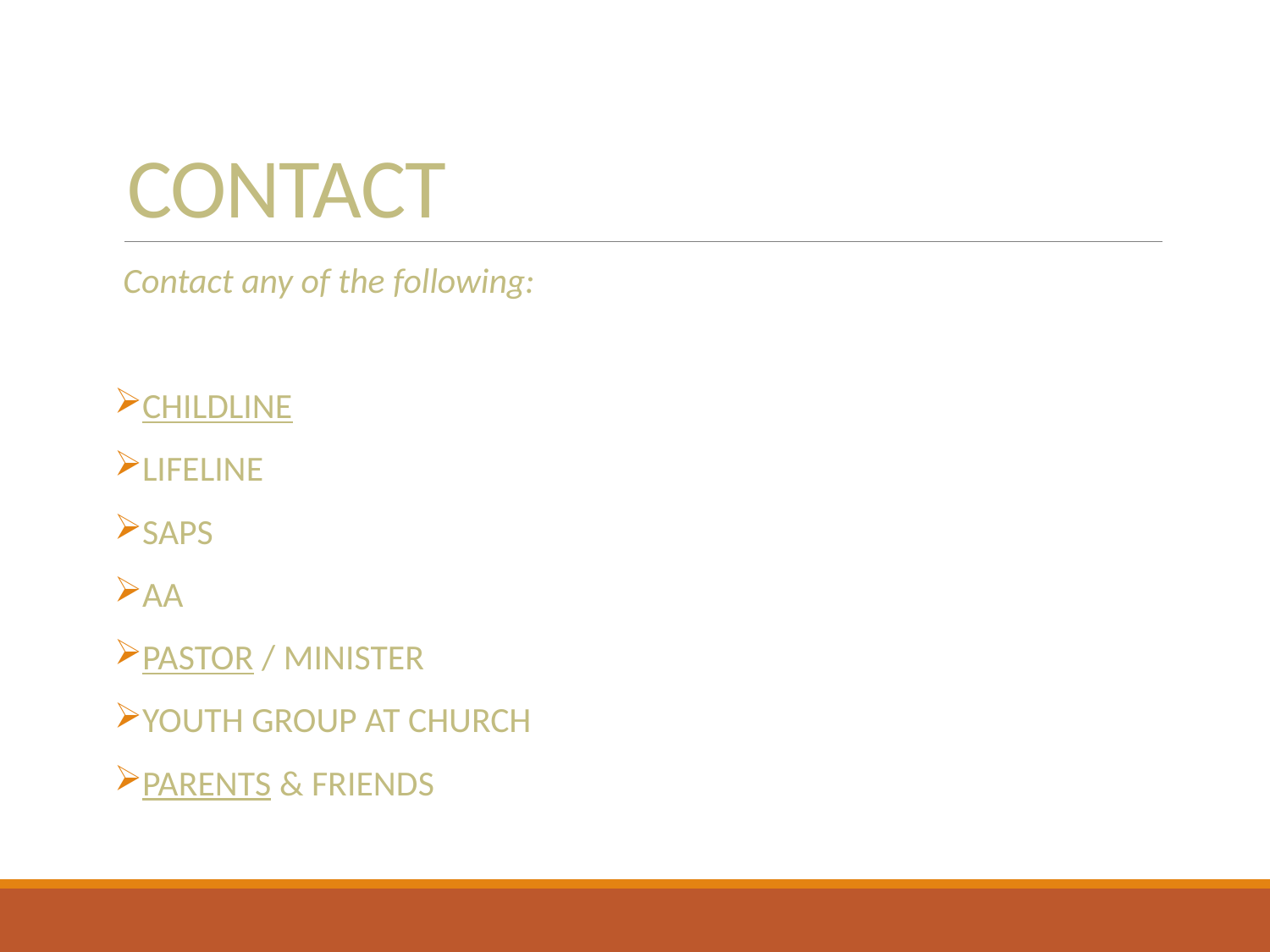

# CONTACT
Contact any of the following:

CHILDLINE
LIFELINE
SAPS
AA
PASTOR / MINISTER
YOUTH GROUP AT CHURCH
PARENTS & FRIENDS